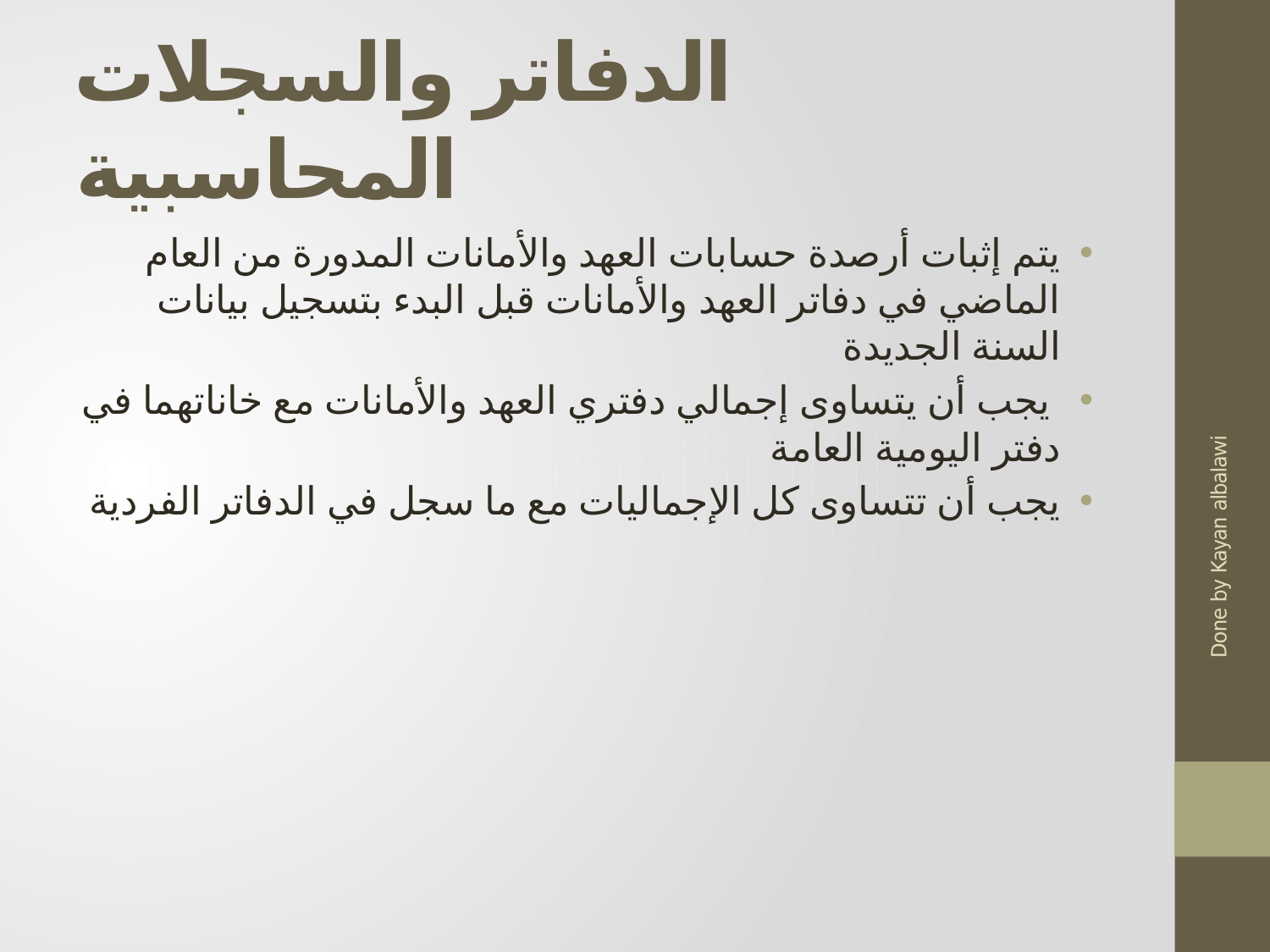

# الدفاتر والسجلات المحاسبية
يتم إثبات أرصدة حسابات العهد والأمانات المدورة من العام الماضي في دفاتر العهد والأمانات قبل البدء بتسجيل بيانات السنة الجديدة
 يجب أن يتساوى إجمالي دفتري العهد والأمانات مع خاناتهما في دفتر اليومية العامة
يجب أن تتساوى كل الإجماليات مع ما سجل في الدفاتر الفردية
Done by Kayan albalawi